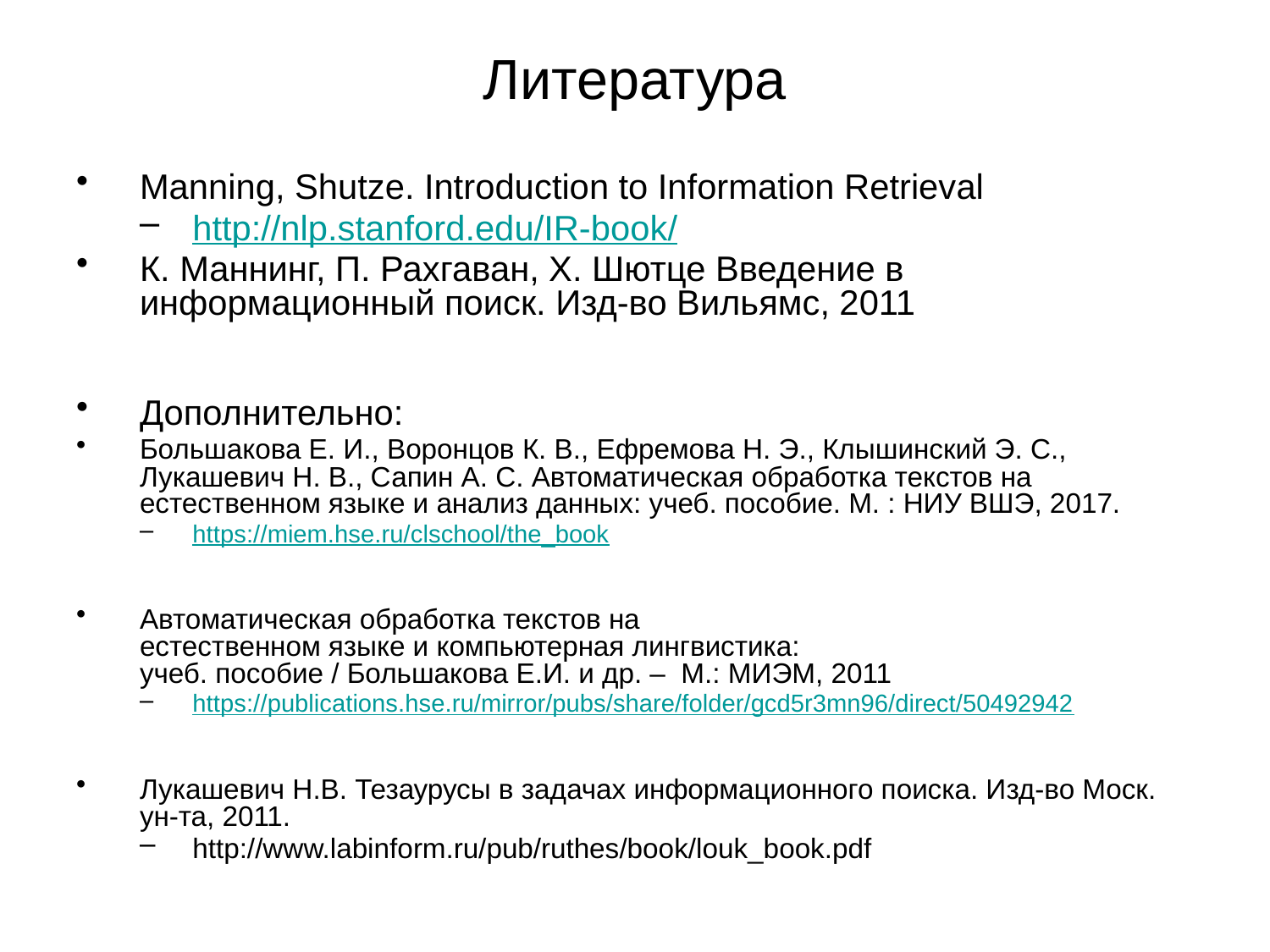

# Литература
Manning, Shutze. Introduction to Information Retrieval
http://nlp.stanford.edu/IR-book/
К. Маннинг, П. Рахгаван, Х. Шютце Введение в информационный поиск. Изд-во Вильямс, 2011

Дополнительно:
Большакова Е. И., Воронцов К. В., Ефремова Н. Э., Клышинский Э. С., Лукашевич Н. В., Сапин А. С. Автоматическая обработка текстов на естественном языке и анализ данных: учеб. пособие. М. : НИУ ВШЭ, 2017.
https://miem.hse.ru/clschool/the_book

Автоматическая обработка текстов на
естественном языке и компьютерная лингвистика:
учеб. пособие / Большакова Е.И. и др. –  М.: МИЭМ, 2011
https://publications.hse.ru/mirror/pubs/share/folder/gcd5r3mn96/direct/50492942

Лукашевич Н.В. Тезаурусы в задачах информационного поиска. Изд-во Моск. ун-та, 2011.
http://www.labinform.ru/pub/ruthes/book/louk_book.pdf